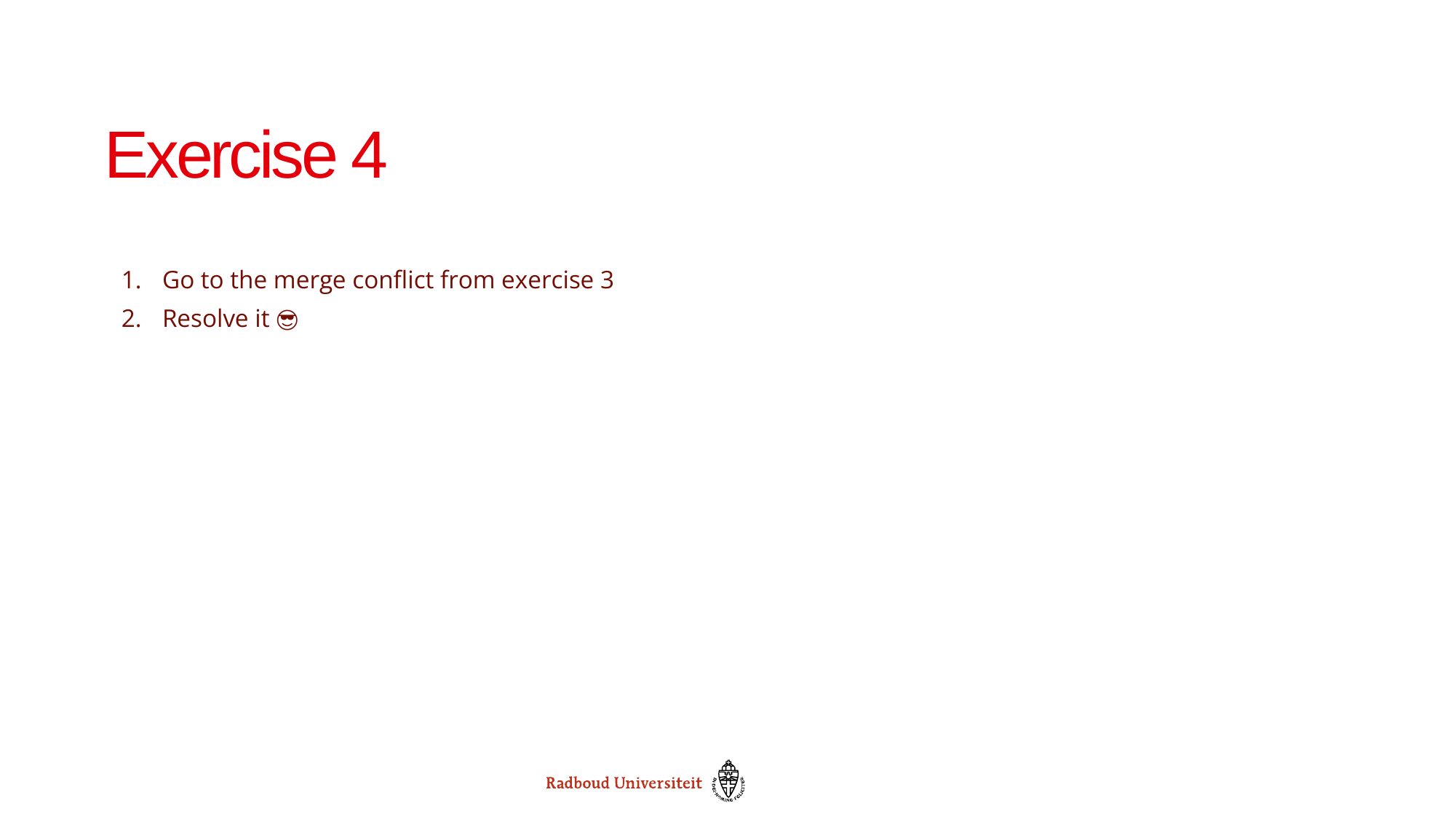

# Exercise 4
Go to the merge conflict from exercise 3
Resolve it 😎